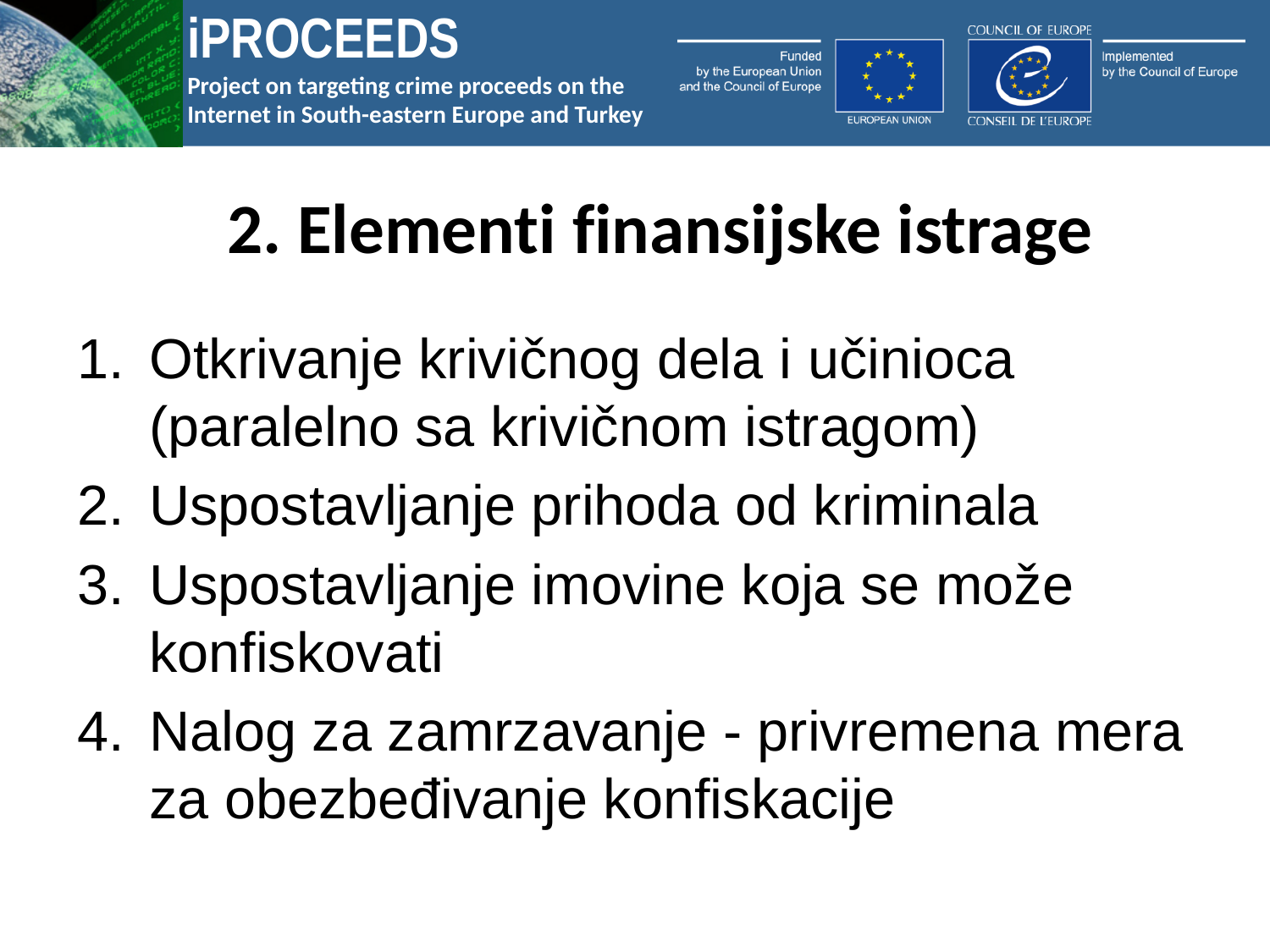

# 2. Elementi finansijske istrage
Otkrivanje krivičnog dela i učinioca (paralelno sa krivičnom istragom)
Uspostavljanje prihoda od kriminala
Uspostavljanje imovine koja se može konfiskovati
Nalog za zamrzavanje - privremena mera za obezbeđivanje konfiskacije